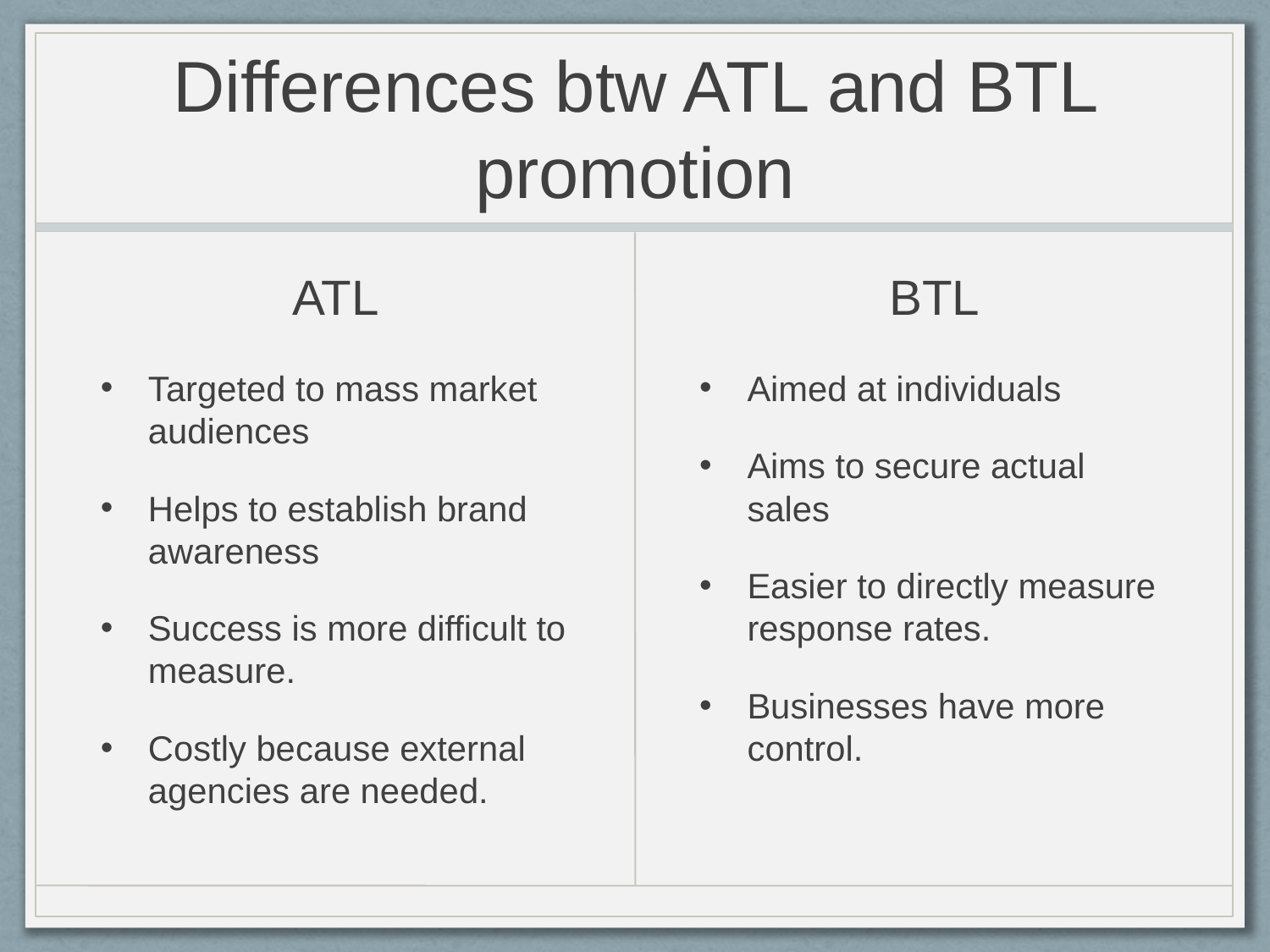

# Differences btw ATL and BTL promotion
ATL
BTL
Targeted to mass market audiences
Helps to establish brand awareness
Success is more difficult to measure.
Costly because external agencies are needed.
Aimed at individuals
Aims to secure actual sales
Easier to directly measure response rates.
Businesses have more control.